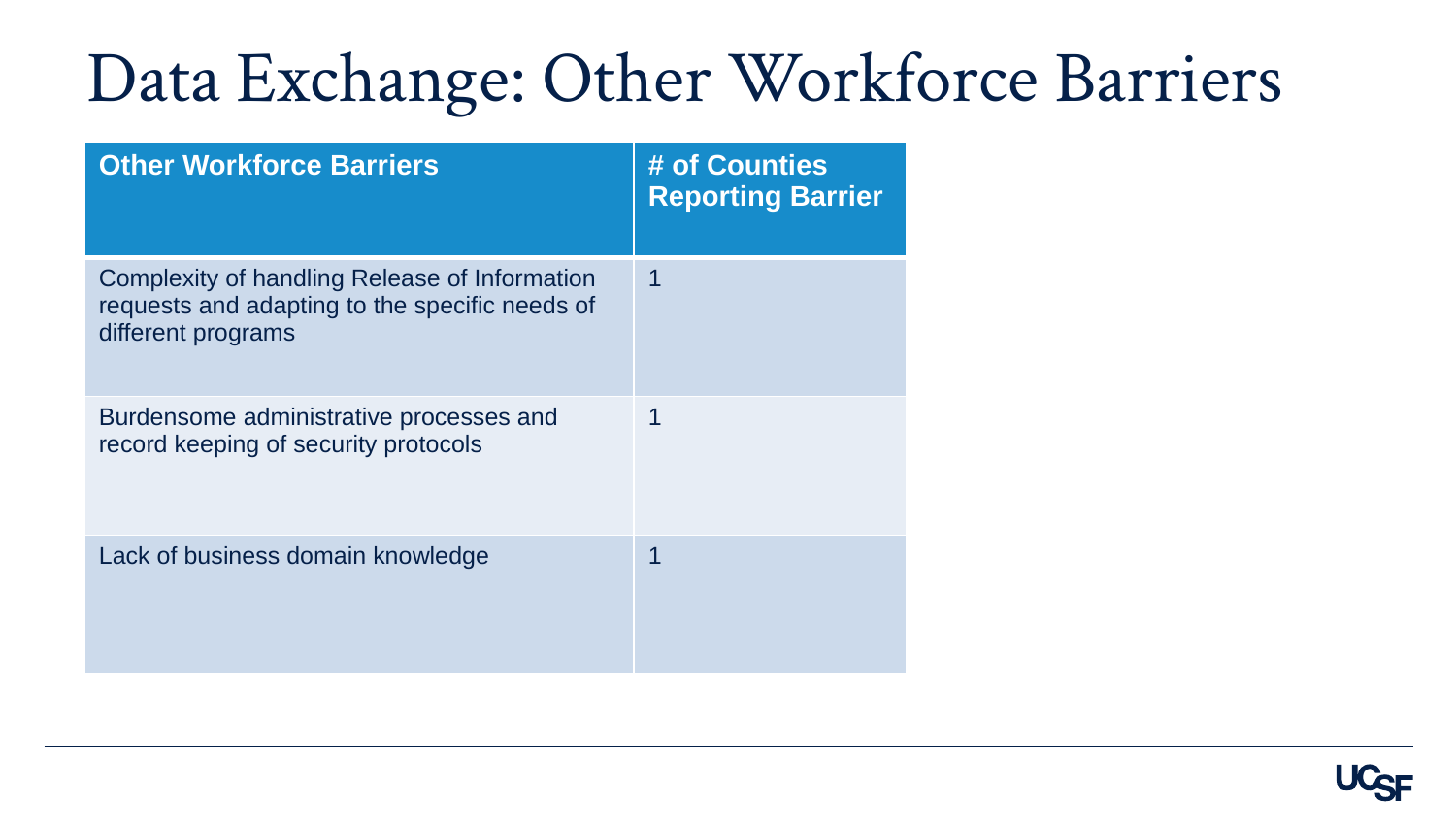

# Data Exchange: Other Workforce Barriers
| Other Workforce Barriers | # of Counties Reporting Barrier |
| --- | --- |
| Complexity of handling Release of Information requests and adapting to the specific needs of different programs | 1 |
| Burdensome administrative processes and record keeping of security protocols | 1 |
| Lack of business domain knowledge | 1 |